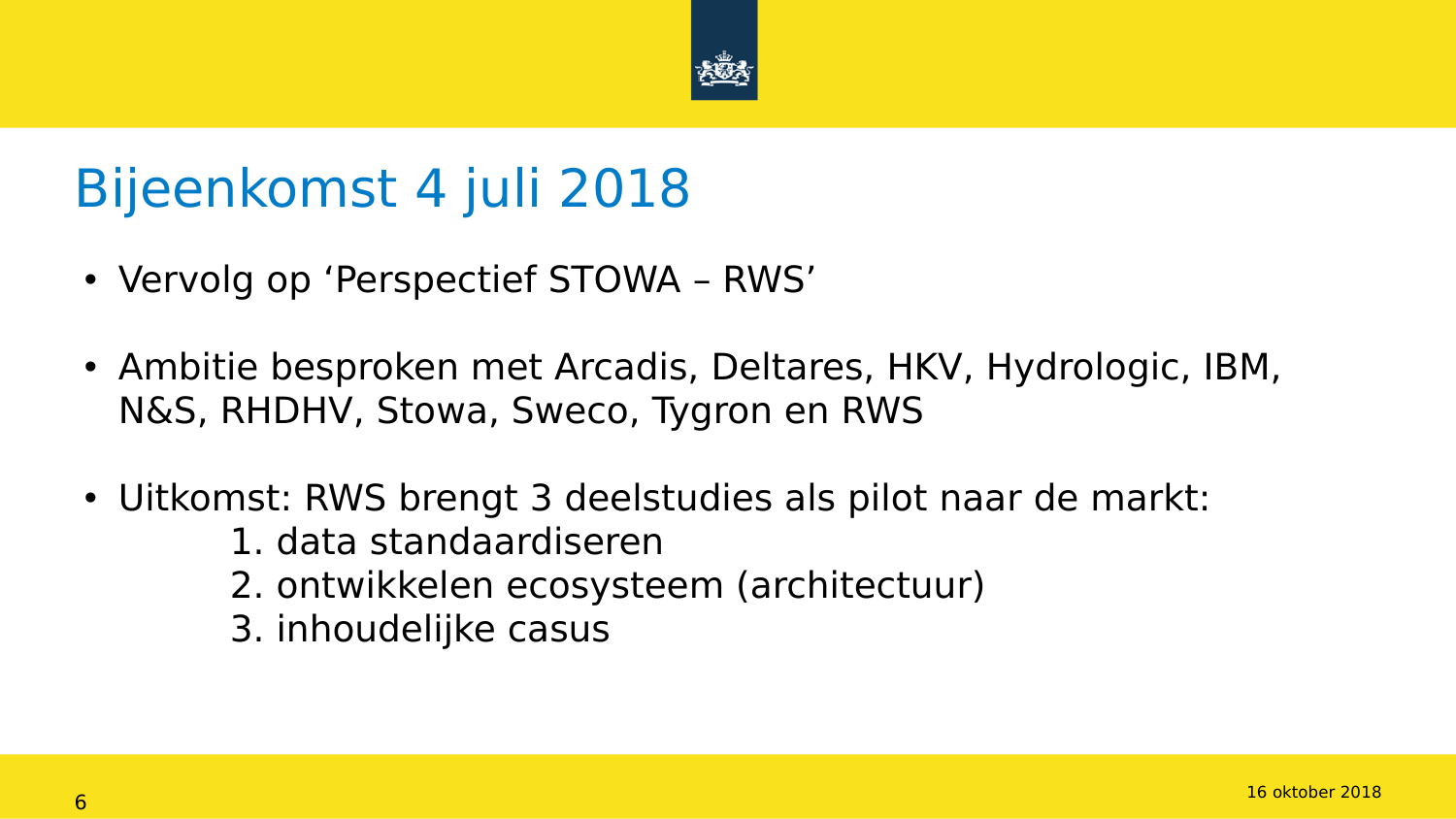

# Bijeenkomst 4 juli 2018
Vervolg op ‘Perspectief STOWA – RWS’

Ambitie besproken met Arcadis, Deltares, HKV, Hydrologic, IBM, N&S, RHDHV, Stowa, Sweco, Tygron en RWS

Uitkomst: RWS brengt 3 deelstudies als pilot naar de markt:
	1. data standaardiseren
	2. ontwikkelen ecosysteem (architectuur)
	3. inhoudelijke casus

16 oktober 2018